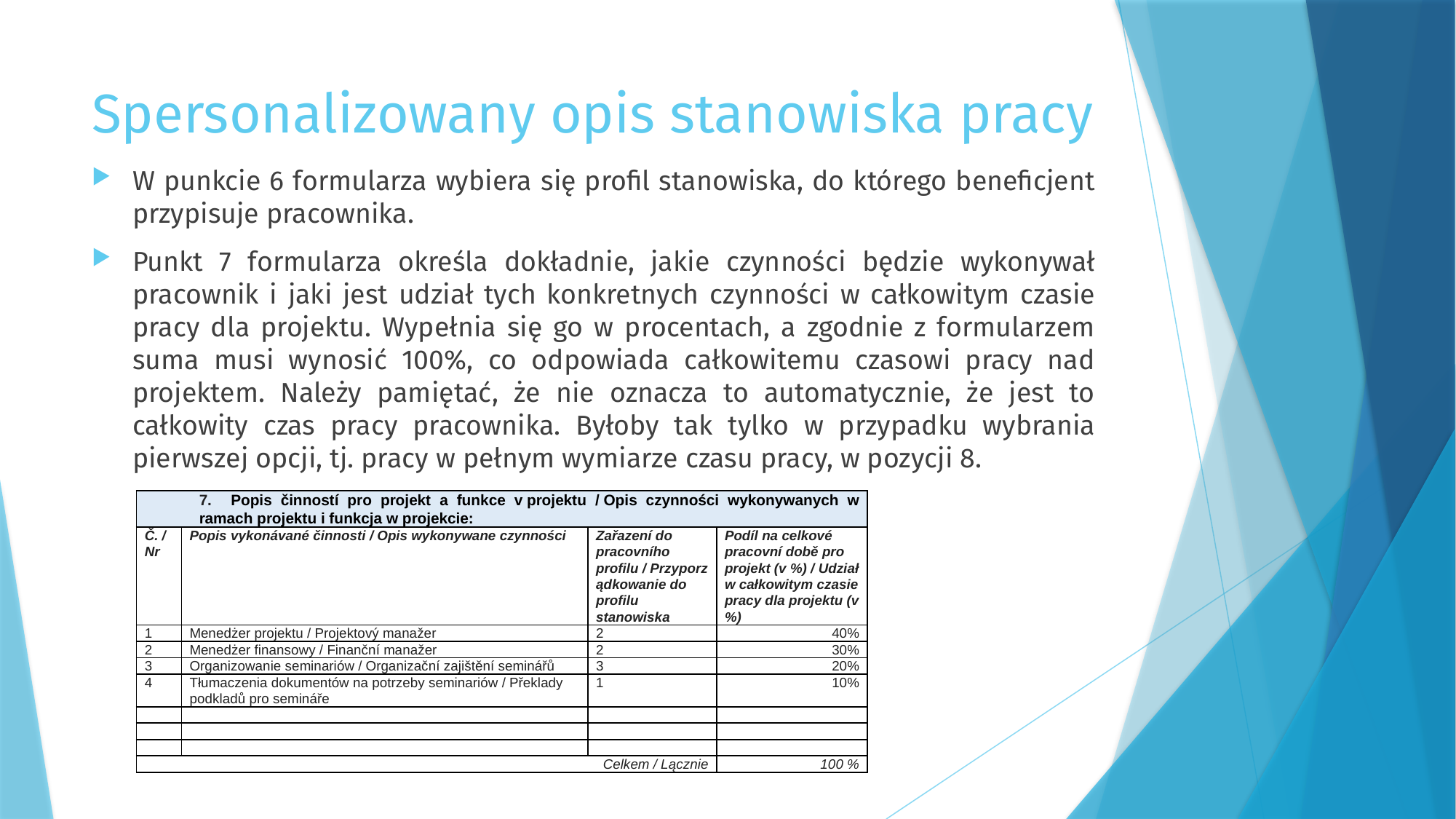

# Spersonalizowany opis stanowiska pracy
W punkcie 6 formularza wybiera się profil stanowiska, do którego beneficjent przypisuje pracownika.
Punkt 7 formularza określa dokładnie, jakie czynności będzie wykonywał pracownik i jaki jest udział tych konkretnych czynności w całkowitym czasie pracy dla projektu. Wypełnia się go w procentach, a zgodnie z formularzem suma musi wynosić 100%, co odpowiada całkowitemu czasowi pracy nad projektem. Należy pamiętać, że nie oznacza to automatycznie, że jest to całkowity czas pracy pracownika. Byłoby tak tylko w przypadku wybrania pierwszej opcji, tj. pracy w pełnym wymiarze czasu pracy, w pozycji 8.

| 7.       Popis činností pro projekt a funkce v projektu / Opis czynności wykonywanych w ramach projektu i funkcja w projekcie: |  |  |  |
| --- | --- | --- | --- |
| Č. / Nr | Popis vykonávané činnosti / Opis wykonywane czynności | Zařazení do pracovního profilu / Przyporządkowanie do profilu stanowiska | Podíl na celkové pracovní době pro projekt (v %) / Udział w całkowitym czasie pracy dla projektu (v %) |
| 1 | Menedżer projektu / Projektový manažer | 2 | 40% |
| 2 | Menedżer finansowy / Finanční manažer | 2 | 30% |
| 3 | Organizowanie seminariów / Organizační zajištění seminářů | 3 | 20% |
| 4 | Tłumaczenia dokumentów na potrzeby seminariów / Překlady podkladů pro semináře | 1 | 10% |
|  |  |  |  |
|  |  |  |  |
|  |  |  |  |
| Celkem / Lącznie |  |  | 100 % |